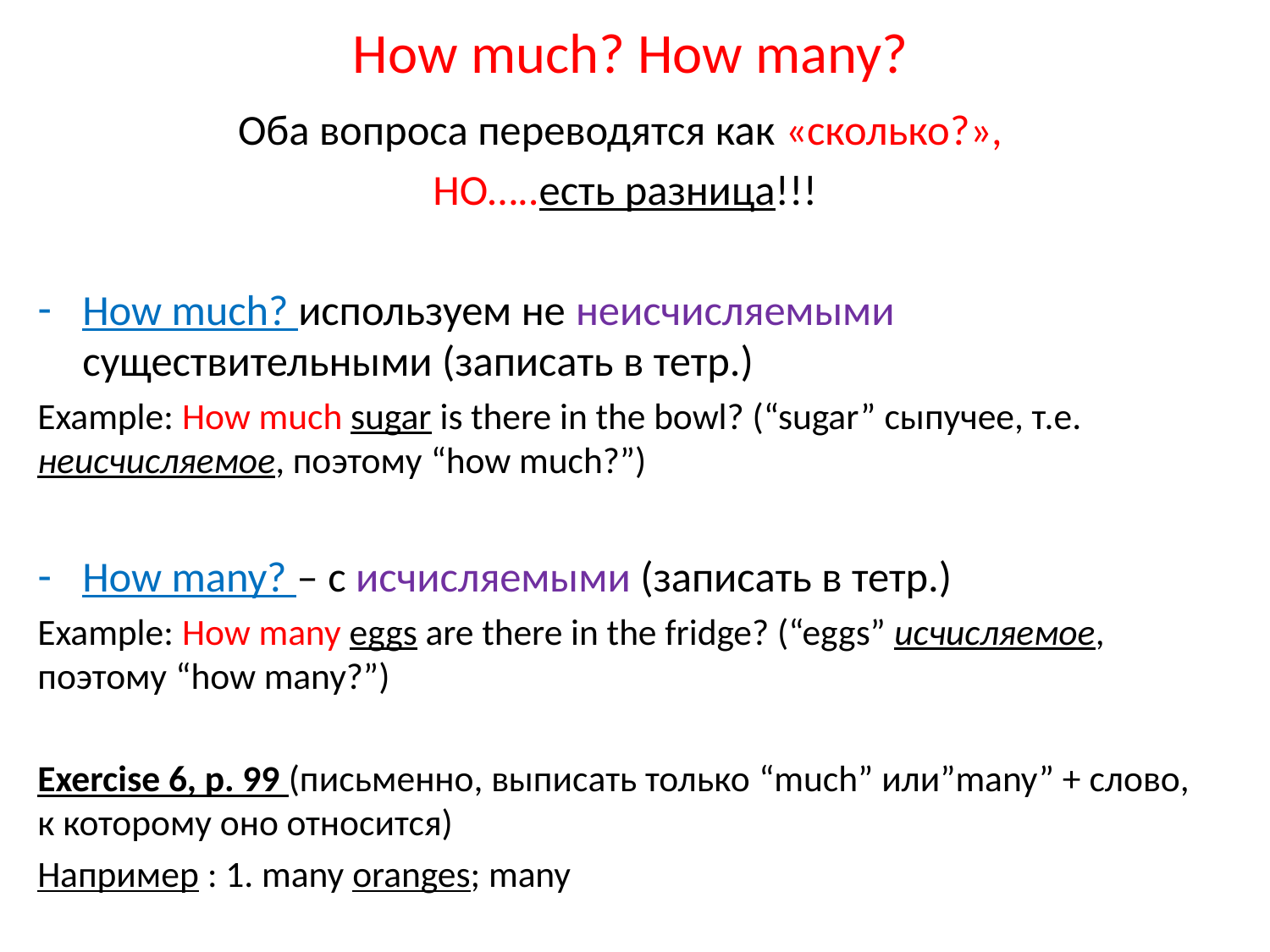

# How much? How many?
Оба вопроса переводятся как «сколько?»,
НО…..есть разница!!!

How much? используем не неисчисляемыми существительными (записать в тетр.)
Example: How much sugar is there in the bowl? (“sugar” сыпучее, т.е. неисчисляемое, поэтому “how much?”)

How many? – с исчисляемыми (записать в тетр.)
Example: How many eggs are there in the fridge? (“eggs” исчисляемое, поэтому “how many?”)

Exercise 6, p. 99 (письменно, выписать только “much” или”many” + слово, к которому оно относится)
Например : 1. many oranges; many